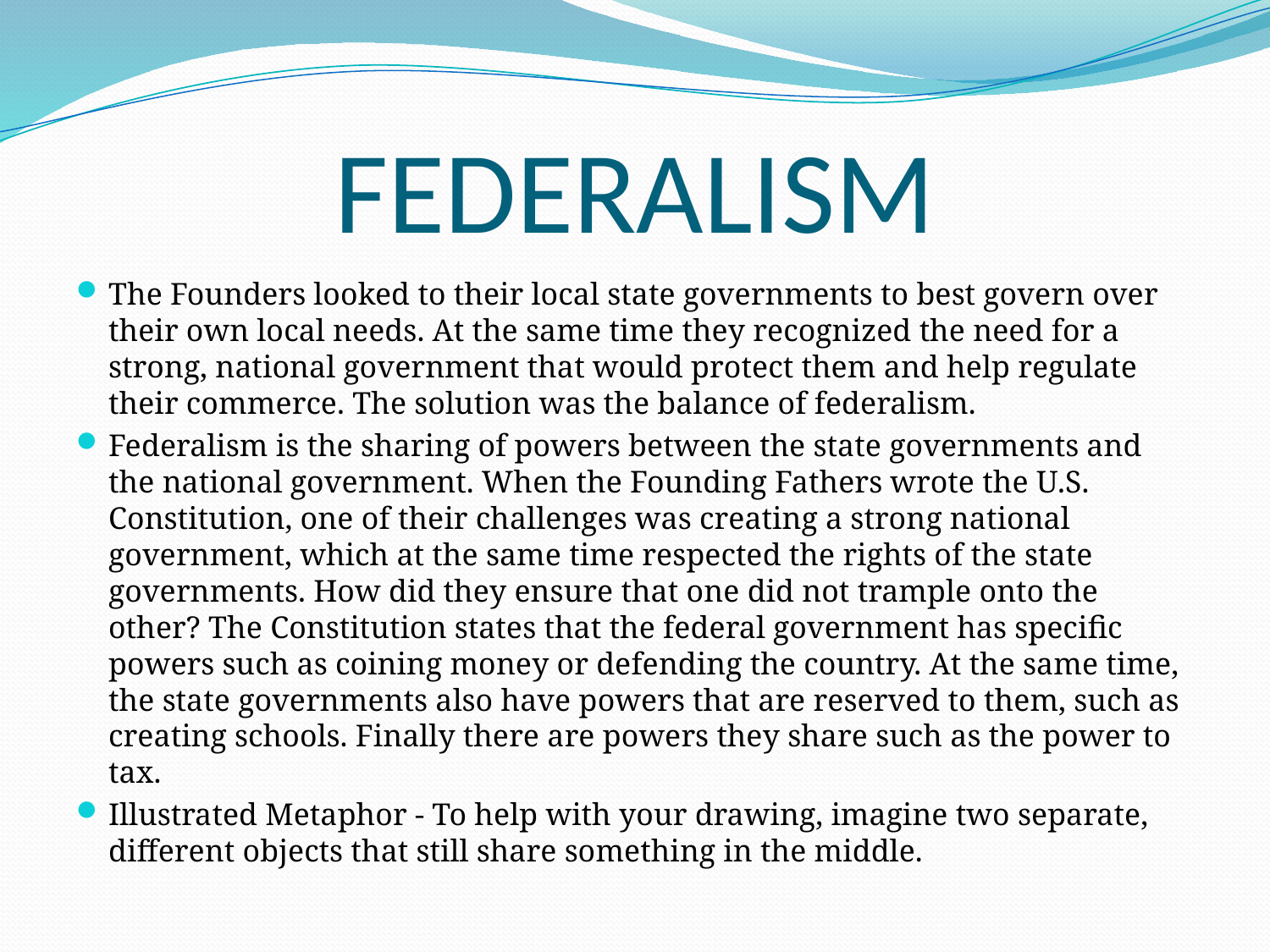

# FEDERALISM
The Founders looked to their local state governments to best govern over their own local needs. At the same time they recognized the need for a strong, national government that would protect them and help regulate their commerce. The solution was the balance of federalism.
Federalism is the sharing of powers between the state governments and the national government. When the Founding Fathers wrote the U.S. Constitution, one of their challenges was creating a strong national government, which at the same time respected the rights of the state governments. How did they ensure that one did not trample onto the other? The Constitution states that the federal government has specific powers such as coining money or defending the country. At the same time, the state governments also have powers that are reserved to them, such as creating schools. Finally there are powers they share such as the power to tax.
Illustrated Metaphor - To help with your drawing, imagine two separate, different objects that still share something in the middle.